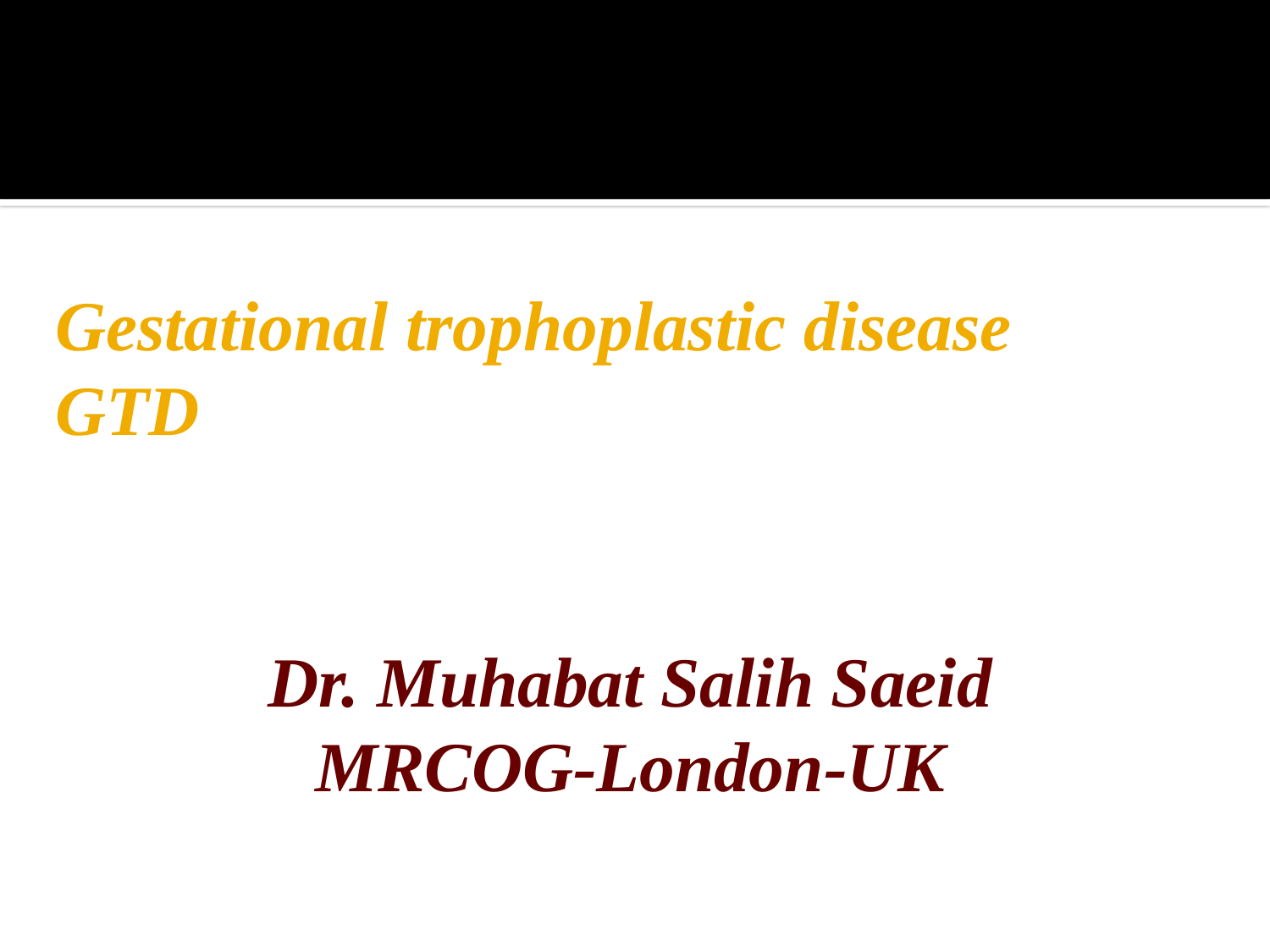

# Gestational trophoplastic disease GTD

Dr. Muhabat Salih Saeid
MRCOG-London-UK